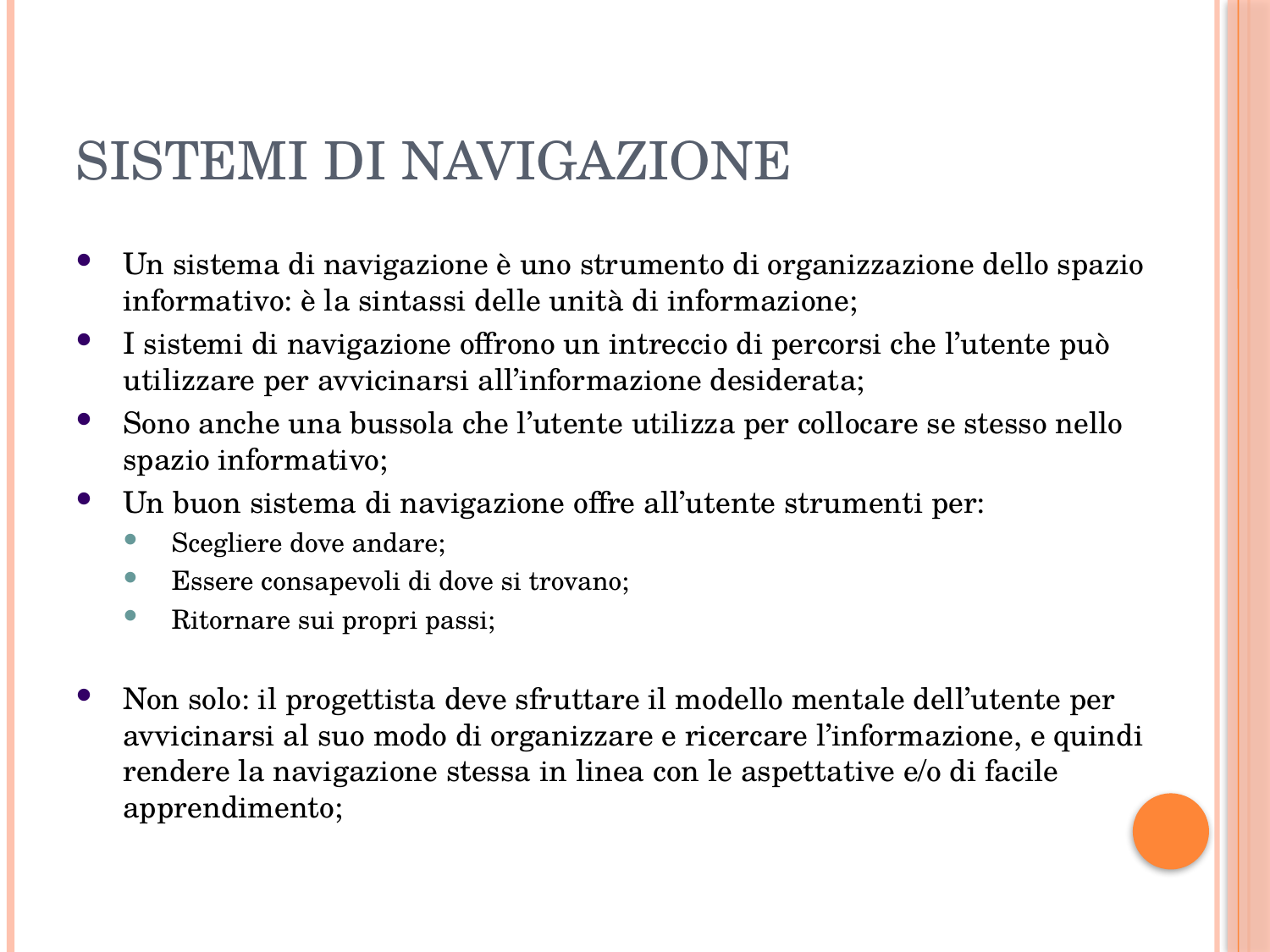

Sistemi di navigazione
Un sistema di navigazione è uno strumento di organizzazione dello spazio informativo: è la sintassi delle unità di informazione;
I sistemi di navigazione offrono un intreccio di percorsi che l’utente può utilizzare per avvicinarsi all’informazione desiderata;
Sono anche una bussola che l’utente utilizza per collocare se stesso nello spazio informativo;
Un buon sistema di navigazione offre all’utente strumenti per:
Scegliere dove andare;
Essere consapevoli di dove si trovano;
Ritornare sui propri passi;

Non solo: il progettista deve sfruttare il modello mentale dell’utente per avvicinarsi al suo modo di organizzare e ricercare l’informazione, e quindi rendere la navigazione stessa in linea con le aspettative e/o di facile apprendimento;